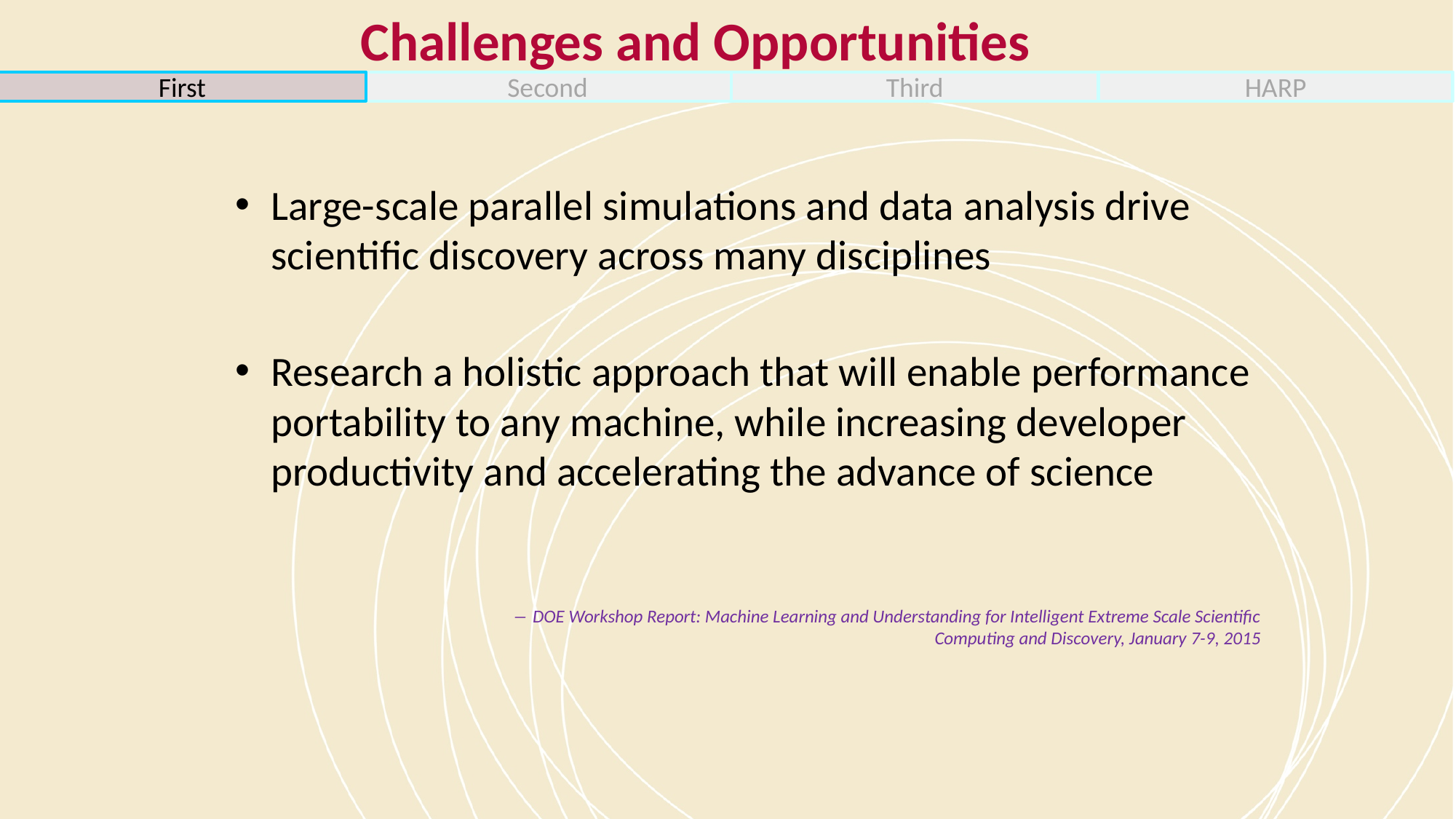

# Challenges and Opportunities
Large-scale parallel simulations and data analysis drive scientific discovery across many disciplines

Research a holistic approach that will enable performance portability to any machine, while increasing developer productivity and accelerating the advance of science

― DOE Workshop Report: Machine Learning and Understanding for Intelligent Extreme Scale Scientific Computing and Discovery, January 7-9, 2015